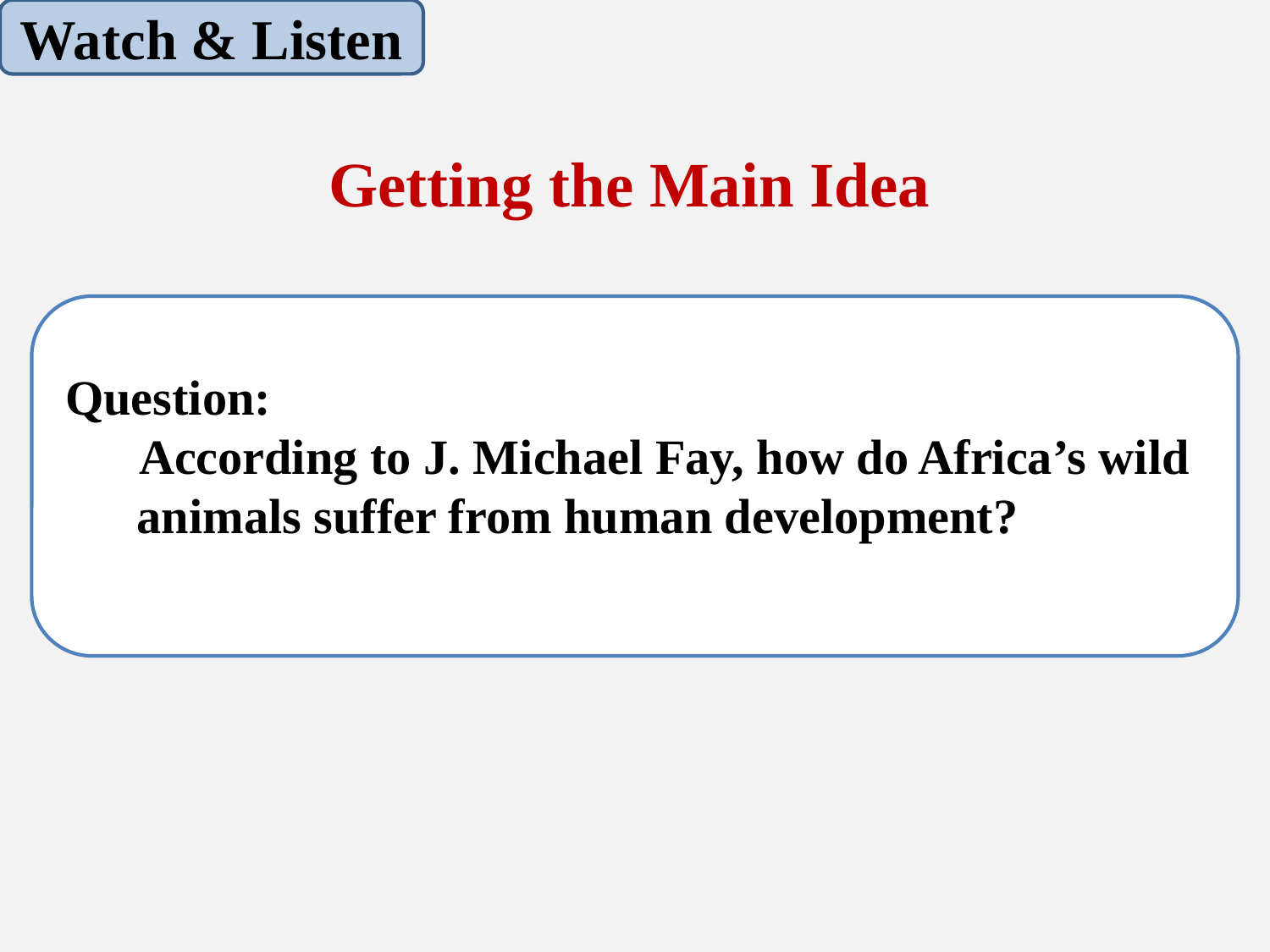

Watch & Listen

Getting the Main Idea

Question:
      According to J. Michael Fay, how do Africa’s wild animals suffer from human development?